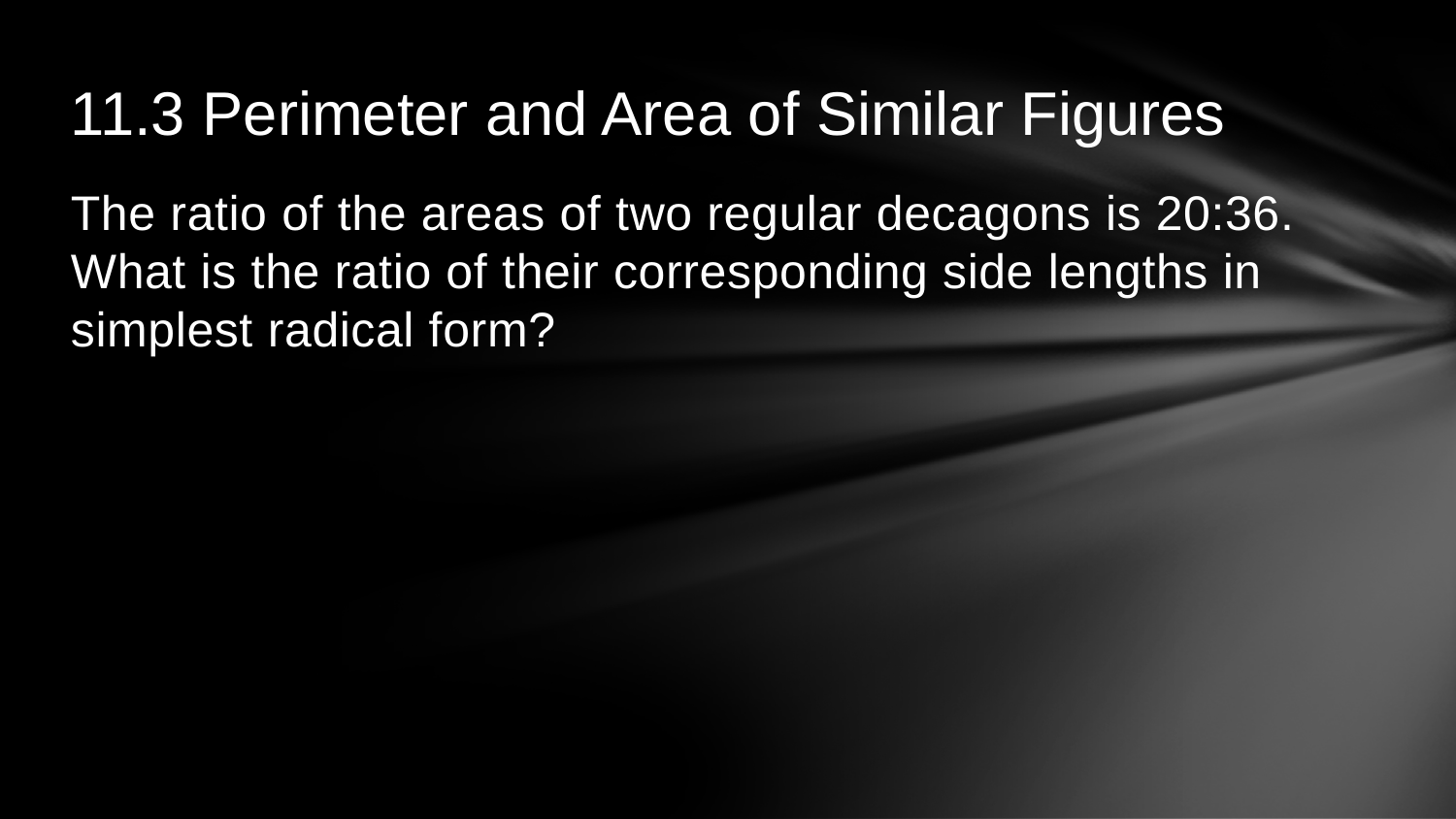

# 11.3 Perimeter and Area of Similar Figures
The ratio of the areas of two regular decagons is 20:36.  What is the ratio of their corresponding side lengths in simplest radical form?